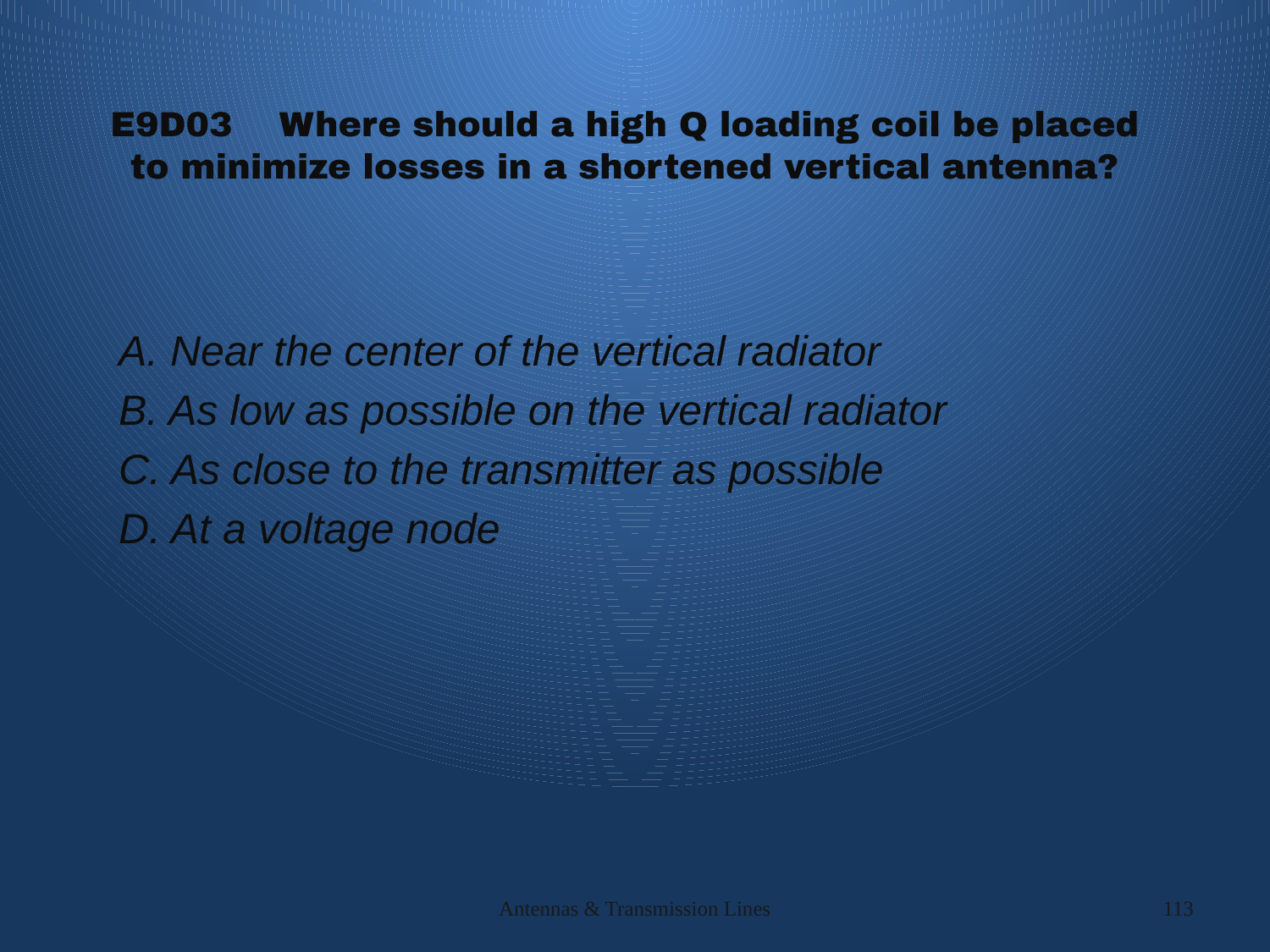

# E9D03    Where should a high Q loading coil be placed to minimize losses in a shortened vertical antenna?
A. Near the center of the vertical radiator
B. As low as possible on the vertical radiator
C. As close to the transmitter as possible
D. At a voltage node
Antennas & Transmission Lines
113